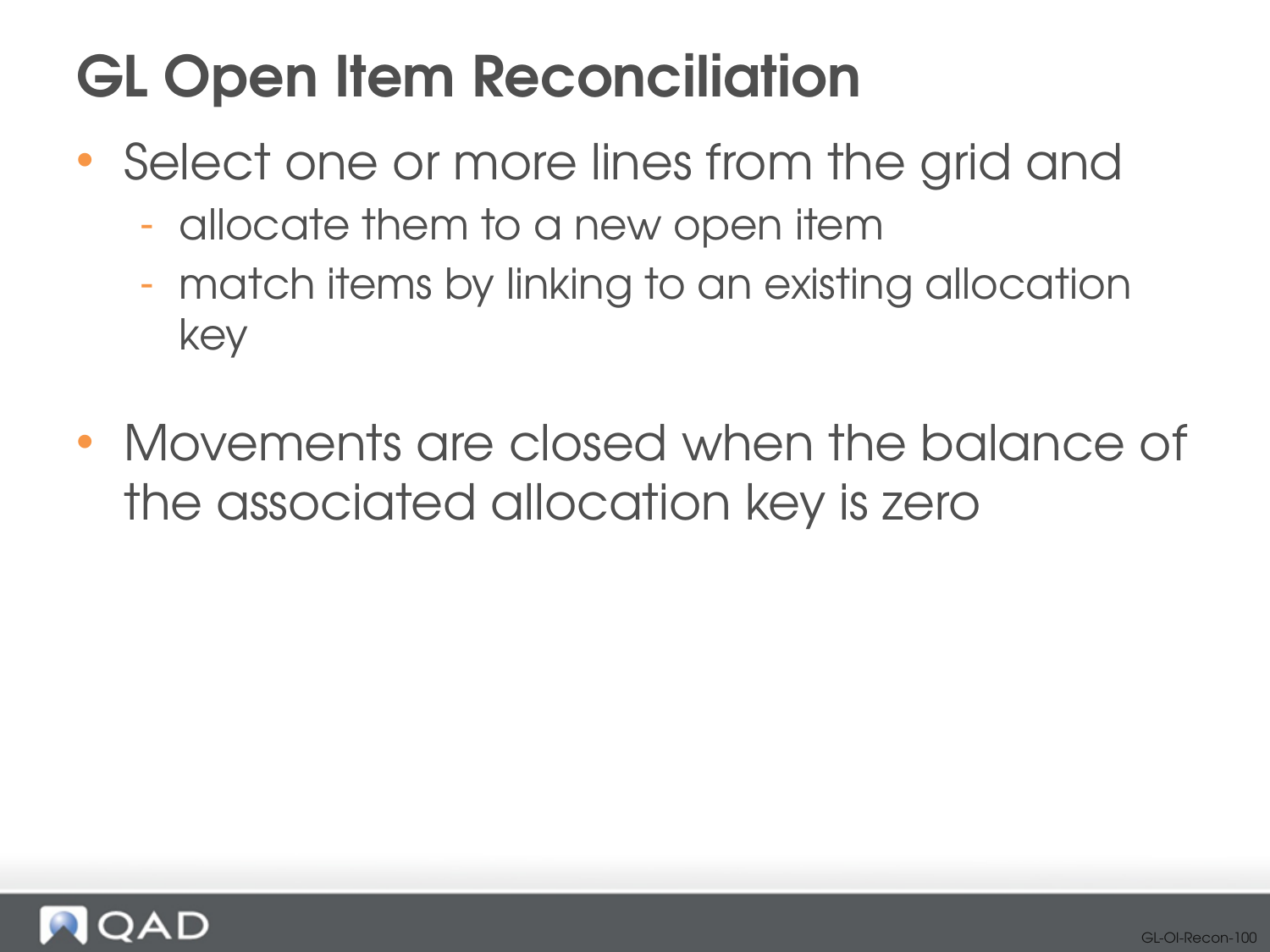

# GL Open Item Reconciliation
Select one or more lines from the grid and
allocate them to a new open item
match items by linking to an existing allocation key
Movements are closed when the balance of the associated allocation key is zero

GL-OI-Recon-100